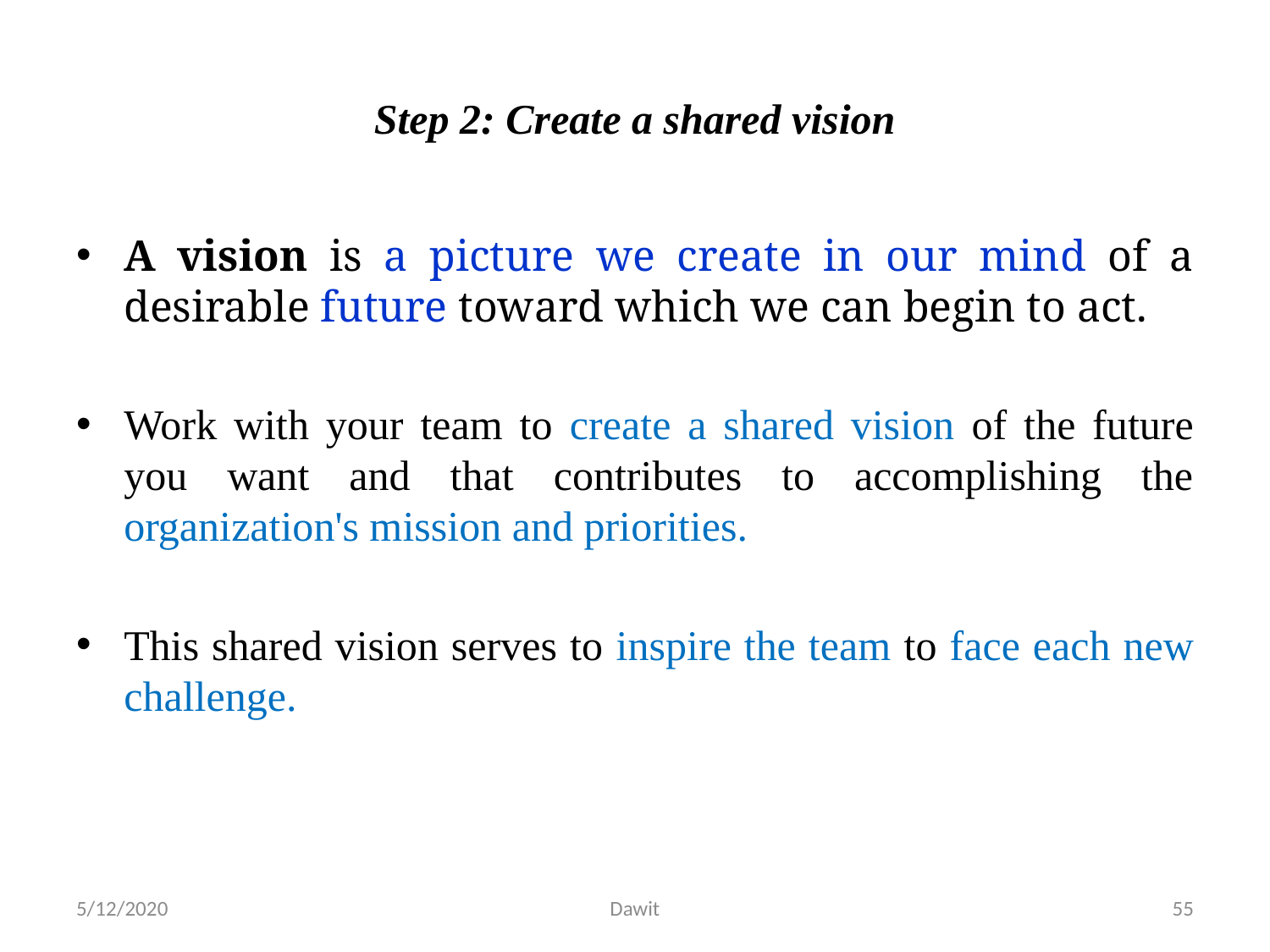

# Step 2: Create a shared vision
A vision is a picture we create in our mind of a desirable future toward which we can begin to act.

Work with your team to create a shared vision of the future you want and that contributes to accomplishing the organization's mission and priorities.

This shared vision serves to inspire the team to face each new challenge.

5/12/2020
Dawit
55